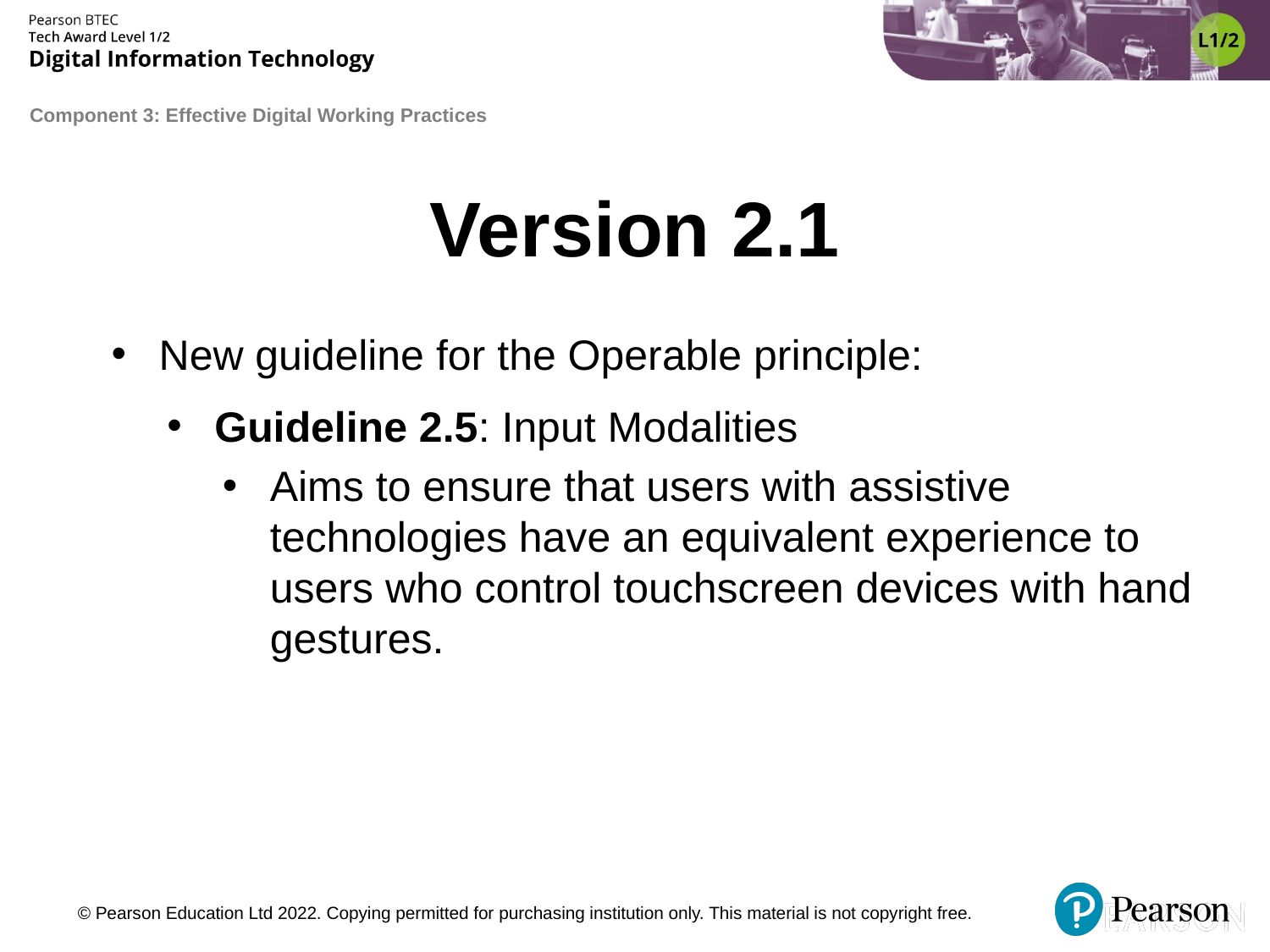

# Version 2.1
New guideline for the Operable principle:
Guideline 2.5: Input Modalities
Aims to ensure that users with assistive technologies have an equivalent experience to users who control touchscreen devices with hand gestures.
© Pearson Education Ltd 2022. Copying permitted for purchasing institution only. This material is not copyright free.